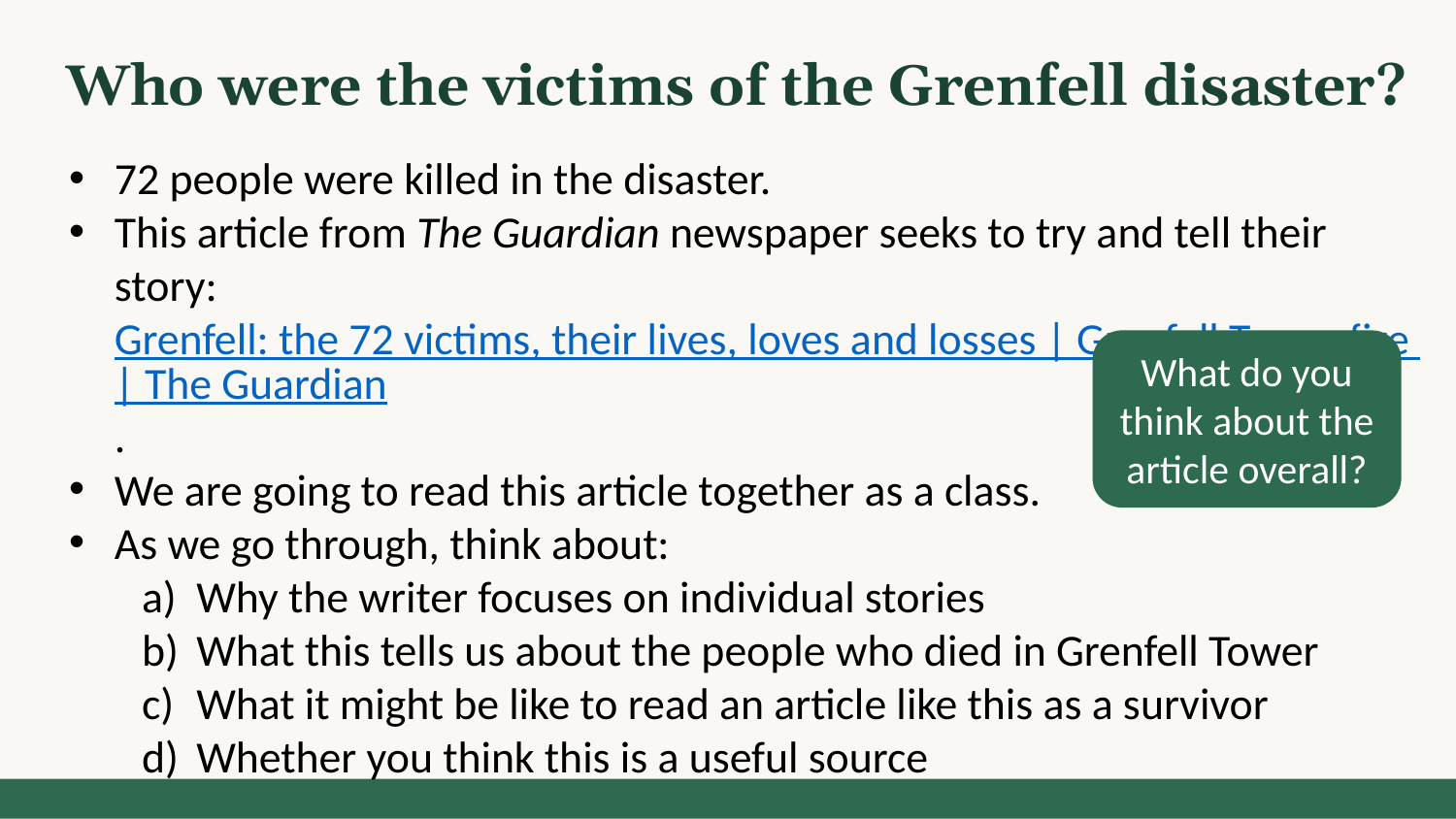

Who were the victims of the Grenfell disaster?
72 people were killed in the disaster.
This article from The Guardian newspaper seeks to try and tell their story: Grenfell: the 72 victims, their lives, loves and losses | Grenfell Tower fire | The Guardian.
We are going to read this article together as a class.
As we go through, think about:
Why the writer focuses on individual stories
What this tells us about the people who died in Grenfell Tower
What it might be like to read an article like this as a survivor
Whether you think this is a useful source
What do you think about the article overall?